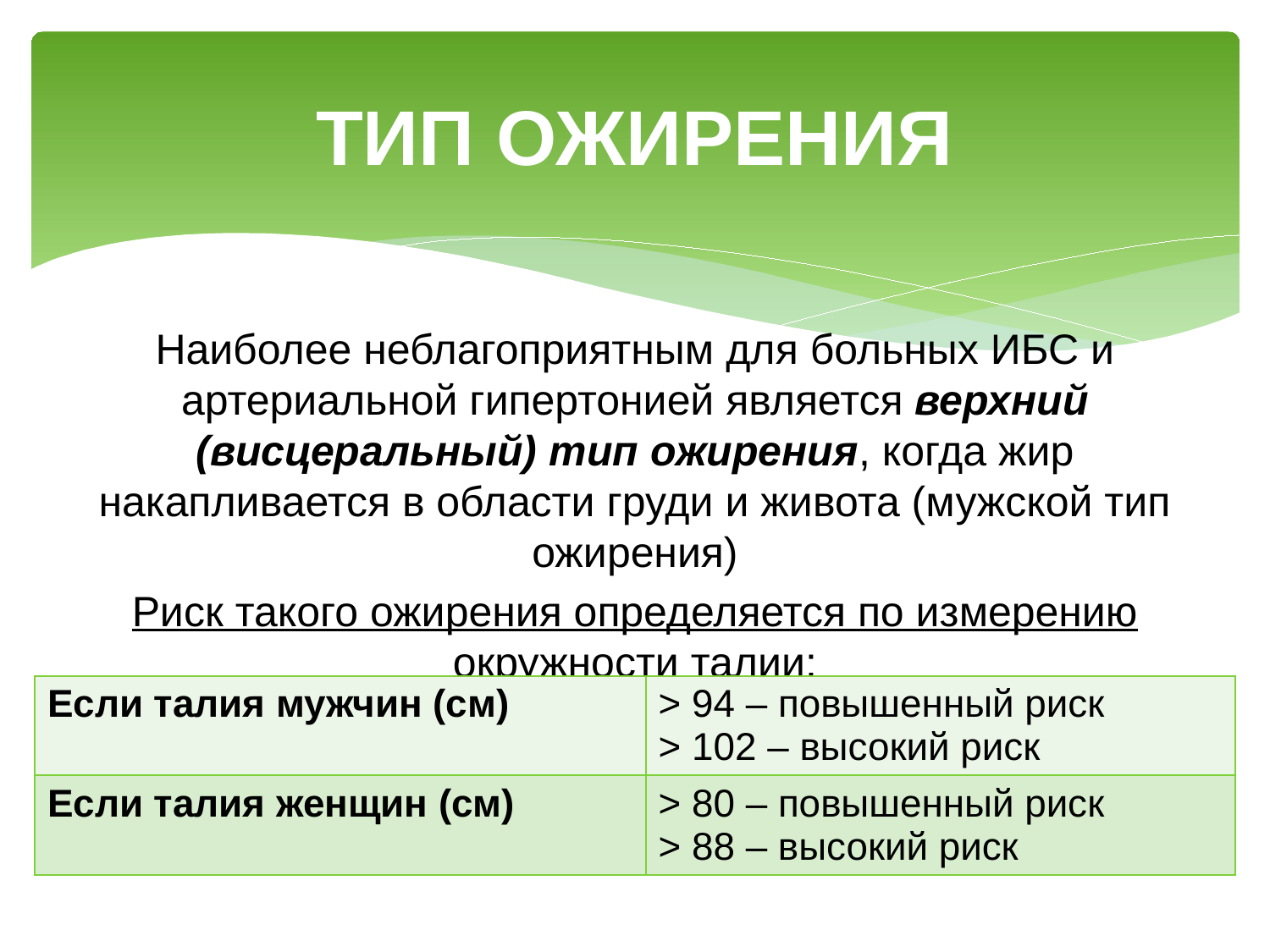

# ТИП ОЖИРЕНИЯ

Наиболее неблагоприятным для больных ИБС и артериальной гипертонией является верхний (висцеральный) тип ожирения, когда жир накапливается в области груди и живота (мужской тип ожирения)
Риск такого ожирения определяется по измерению окружности талии:

| Если талия мужчин (см) | > 94 – повышенный риск > 102 – высокий риск |
| --- | --- |
| Если талия женщин (см) | > 80 – повышенный риск > 88 – высокий риск |